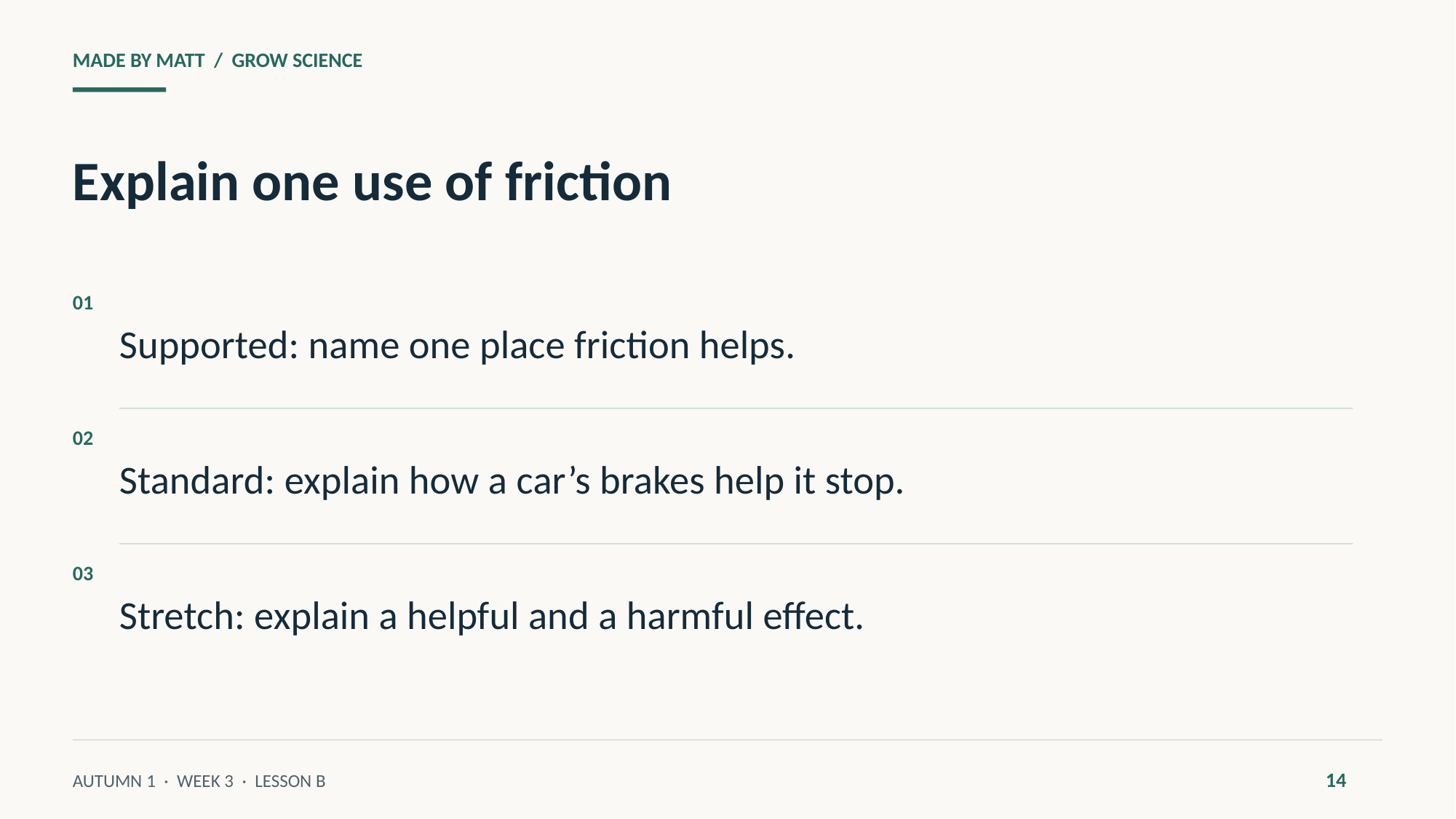

MADE BY MATT  /  GROW SCIENCE

Explain one use of friction
Supported: name one place friction helps.
01

Standard: explain how a car’s brakes help it stop.
02

Stretch: explain a helpful and a harmful effect.
03

14
AUTUMN 1  ·  WEEK 3  ·  LESSON B